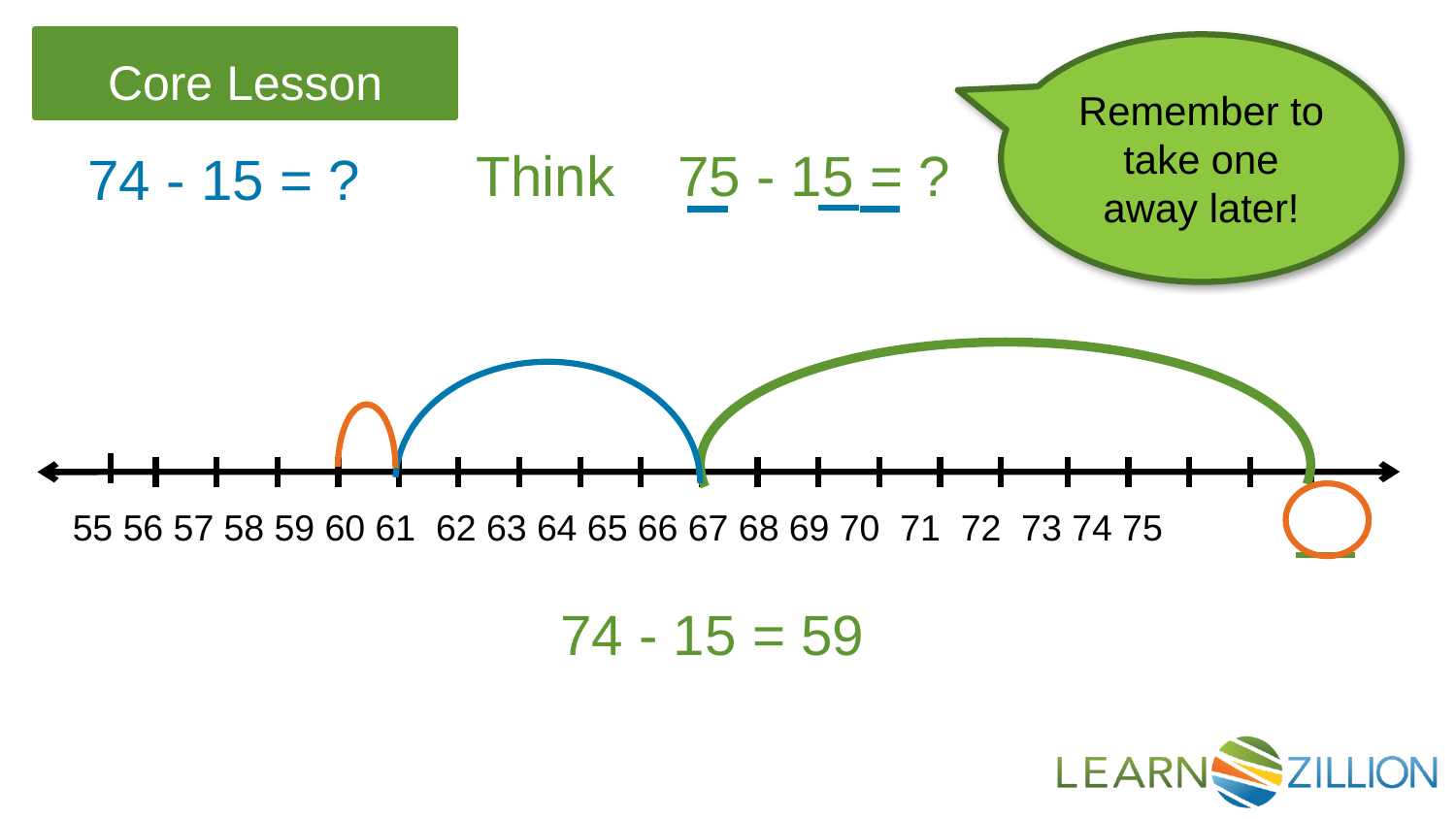

Remember to take one away later!
Think    75 - 15 = ?
74 - 15 = ?

  55 56 57 58 59 60 61  62 63 64 65 66 67 68 69 70  71  72  73 74 75
74 - 15 = 59